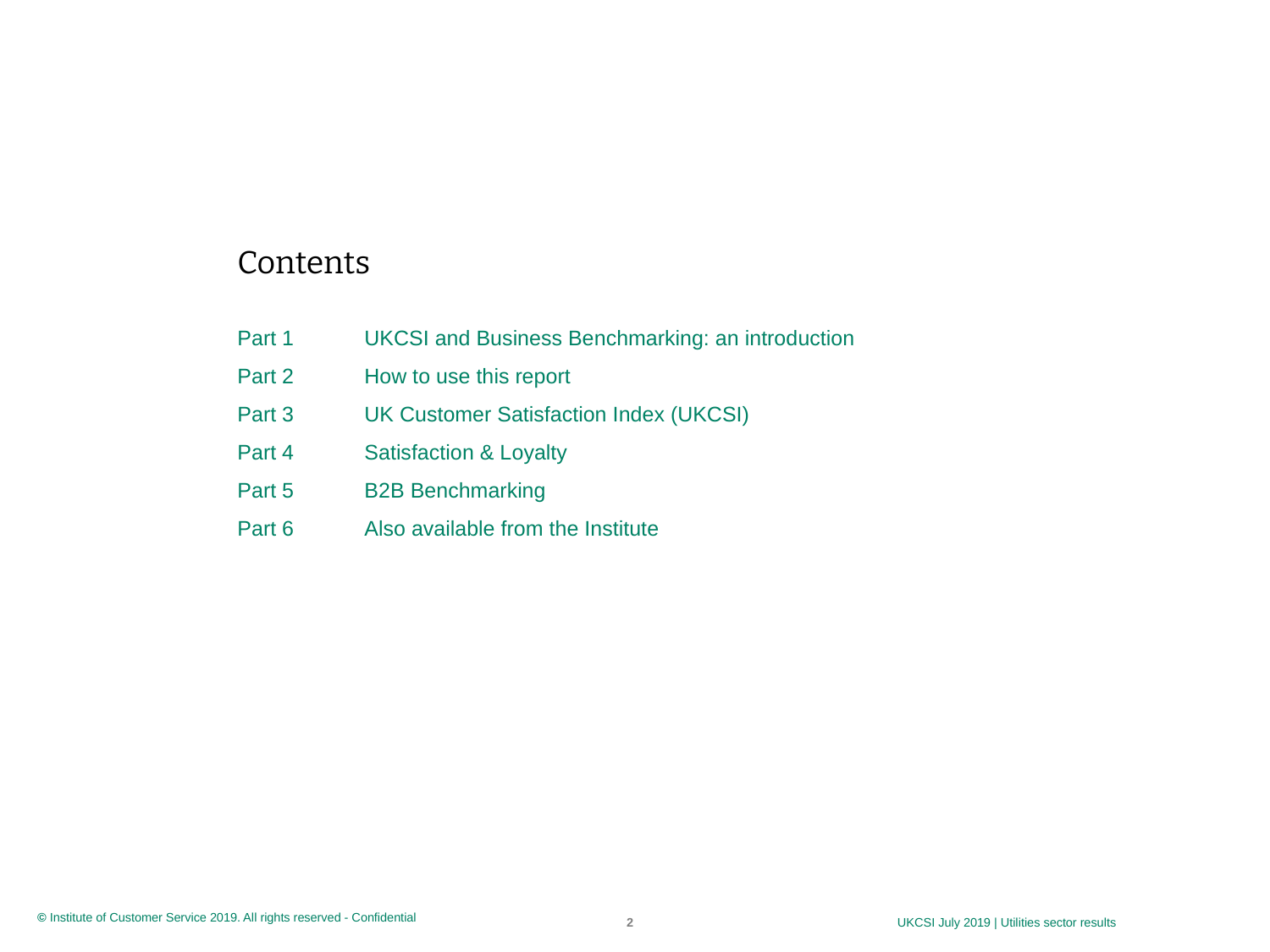

Contents
Part 1   	UKCSI and Business Benchmarking: an introduction
Part 2 	How to use this report
Part 3 	UK Customer Satisfaction Index (UKCSI)
Part 4 	Satisfaction & Loyalty
Part 5 	B2B Benchmarking
Part 6	Also available from the Institute

UKCSI July 2019 | Utilities sector results